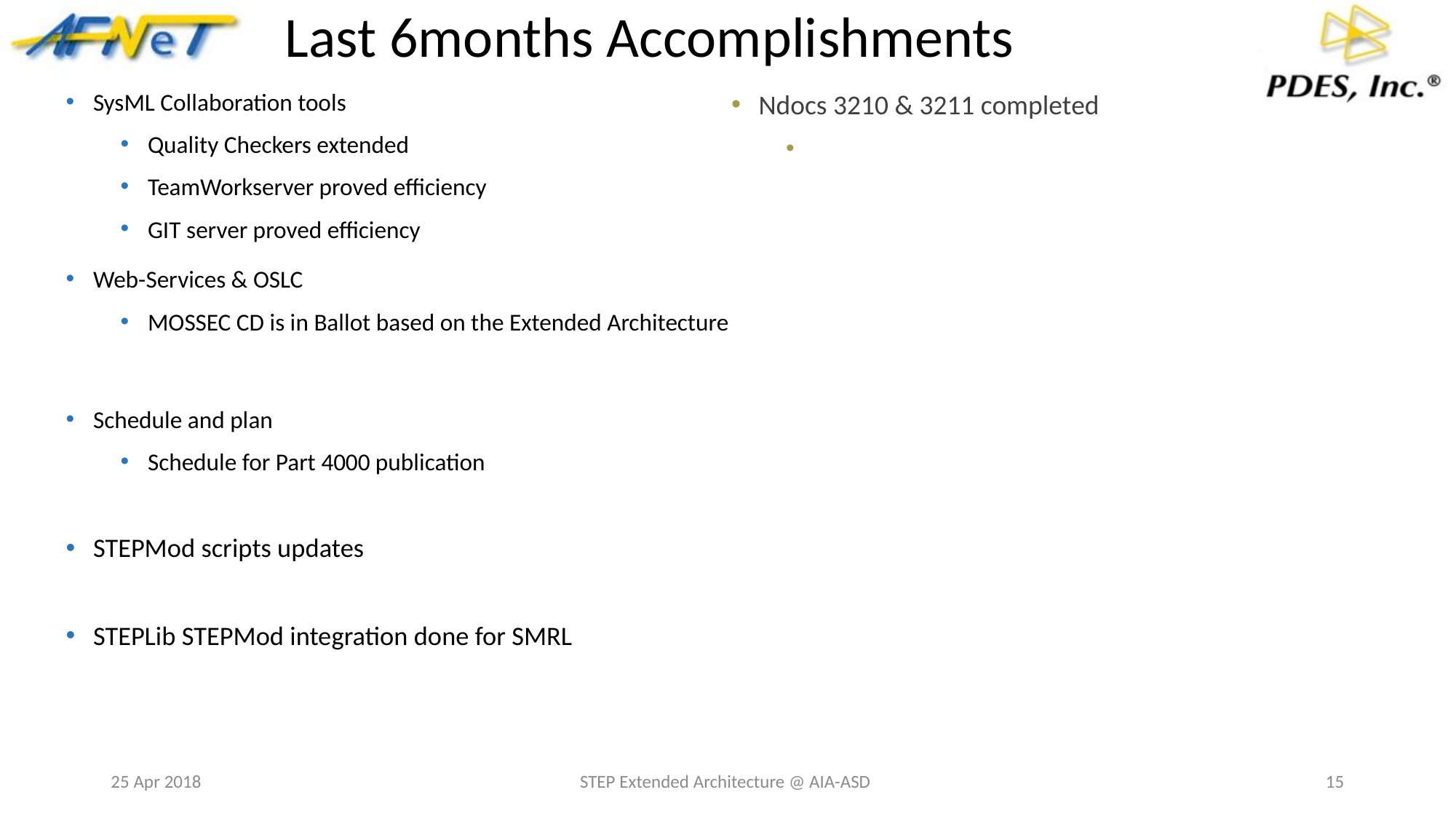

# Last 6months Accomplishments
SysML Collaboration tools
Quality Checkers extended
TeamWorkserver proved efficiency
GIT server proved efficiency
Web-Services & OSLC
MOSSEC CD is in Ballot based on the Extended Architecture

Schedule and plan
Schedule for Part 4000 publication

STEPMod scripts updates

STEPLib STEPMod integration done for SMRL

Ndocs 3210 & 3211 completed

25 Apr 2018
STEP Extended Architecture @ AIA-ASD
15